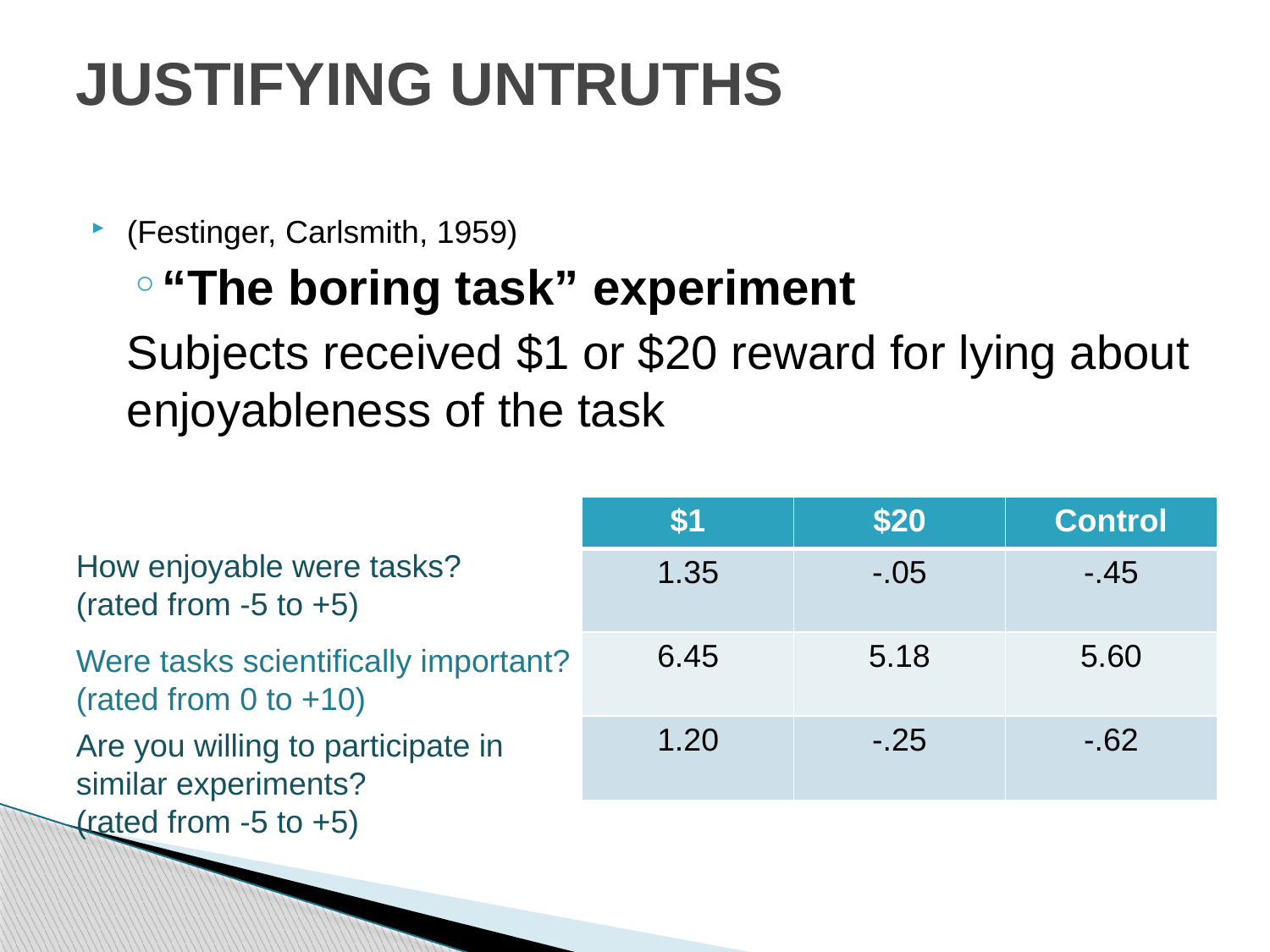

# JUSTIFYING UNTRUTHS
(Festinger, Carlsmith, 1959)
“The boring task” experiment
	Subjects received $1 or $20 reward for lying about enjoyableness of the task

| $1 | $20 | Control |
| --- | --- | --- |
| 1.35 | -.05 | -.45 |
| 6.45 | 5.18 | 5.60 |
| 1.20 | -.25 | -.62 |
How enjoyable were tasks?
(rated from -5 to +5)
Were tasks scientifically important?
(rated from 0 to +10)
Are you willing to participate in similar experiments?
(rated from -5 to +5)